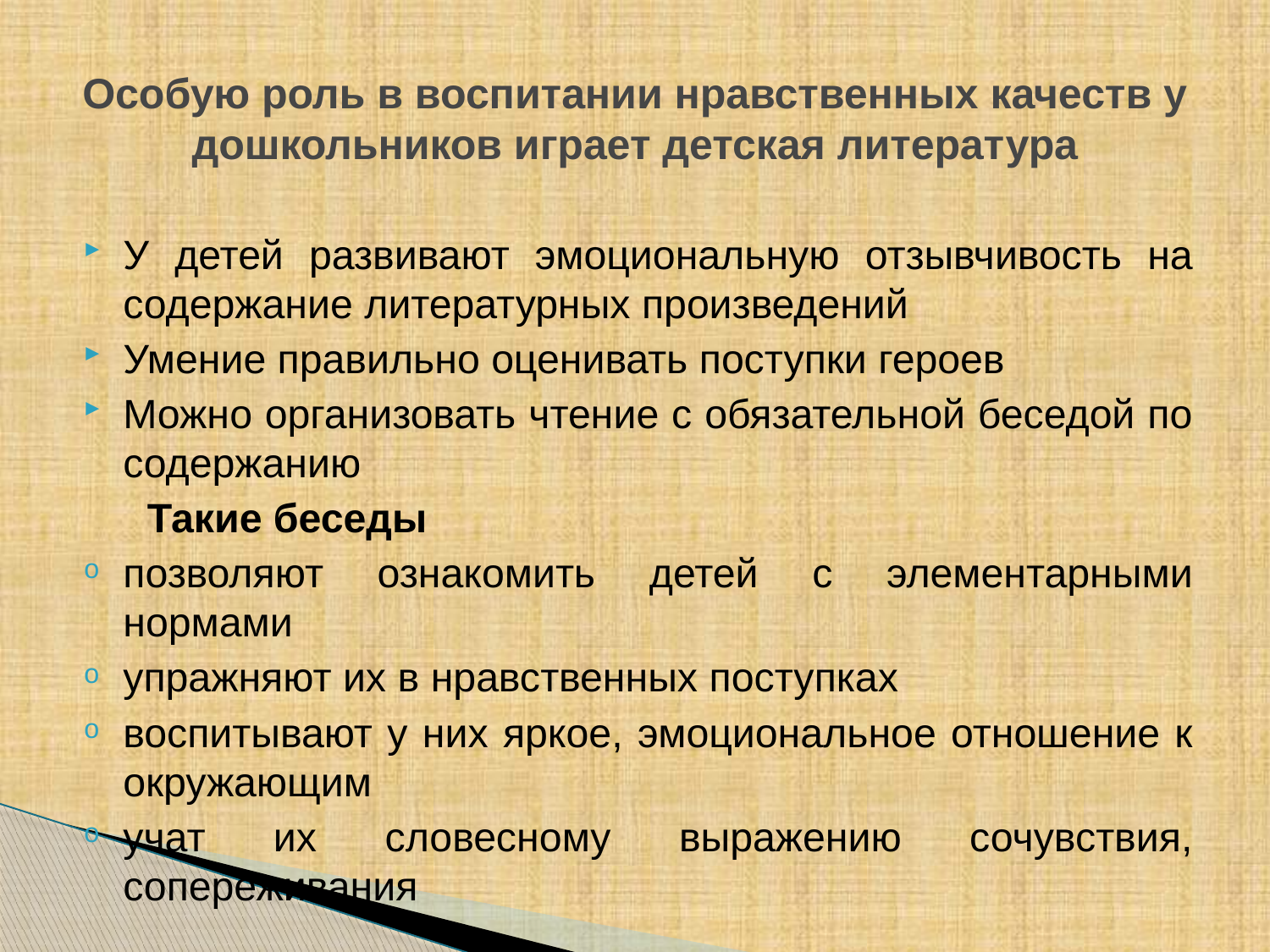

# Особую роль в воспитании нравственных качеств у дошкольников играет детская литература
У детей развивают эмоциональную отзывчивость на содержание литературных произведений
Умение правильно оценивать поступки героев
Можно организовать чтение с обязательной беседой по содержанию
     Такие беседы
позволяют ознакомить детей с элементарными нормами
упражняют их в нравственных поступках
воспитывают у них яркое, эмоциональное отношение к окружающим
учат их словесному выражению сочувствия, сопереживания